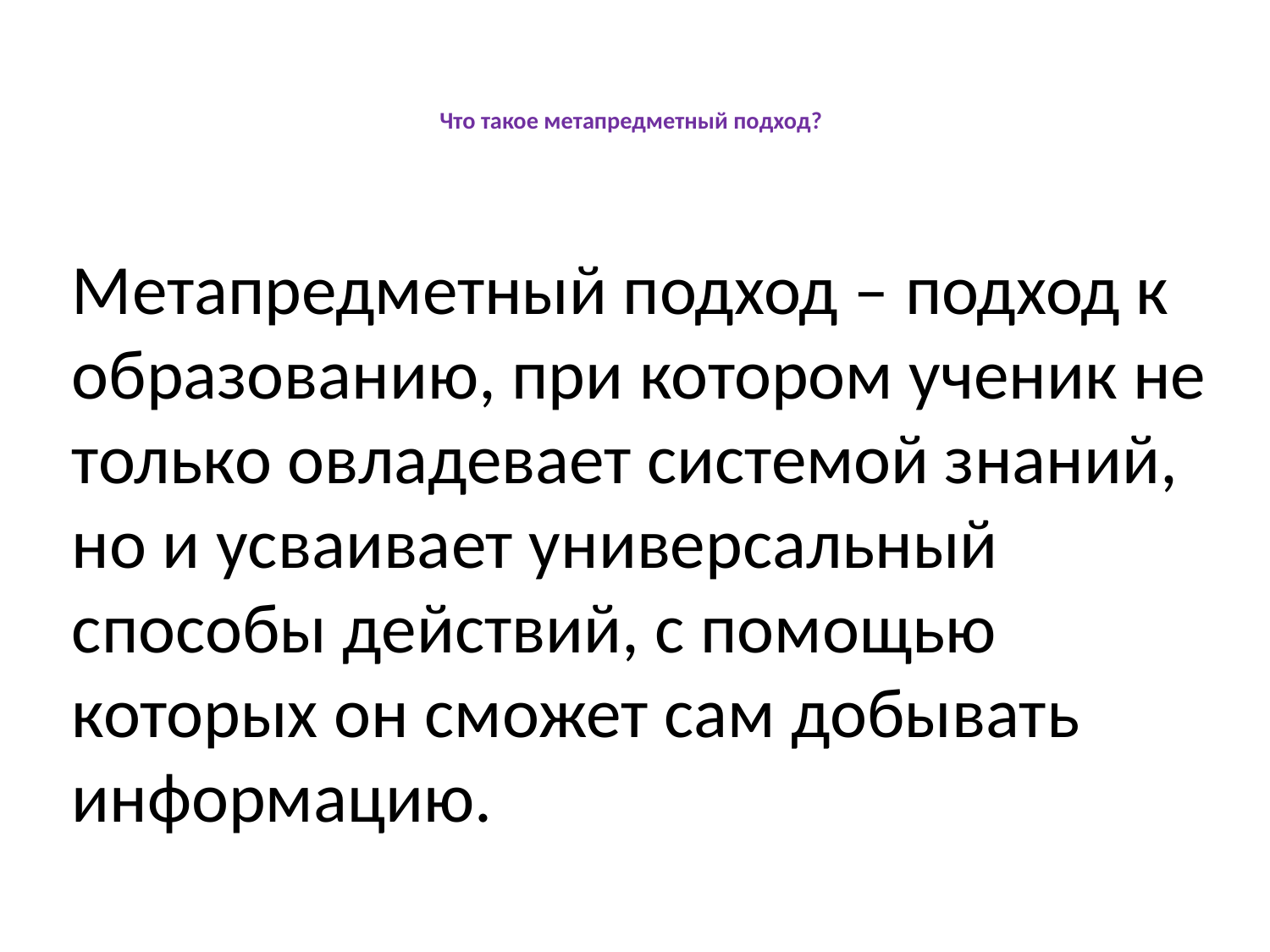

# Что такое метапредметный подход?
Метапредметный подход – подход к образованию, при котором ученик не только овладевает системой знаний, но и усваивает универсальный способы действий, с помощью которых он сможет сам добывать информацию.